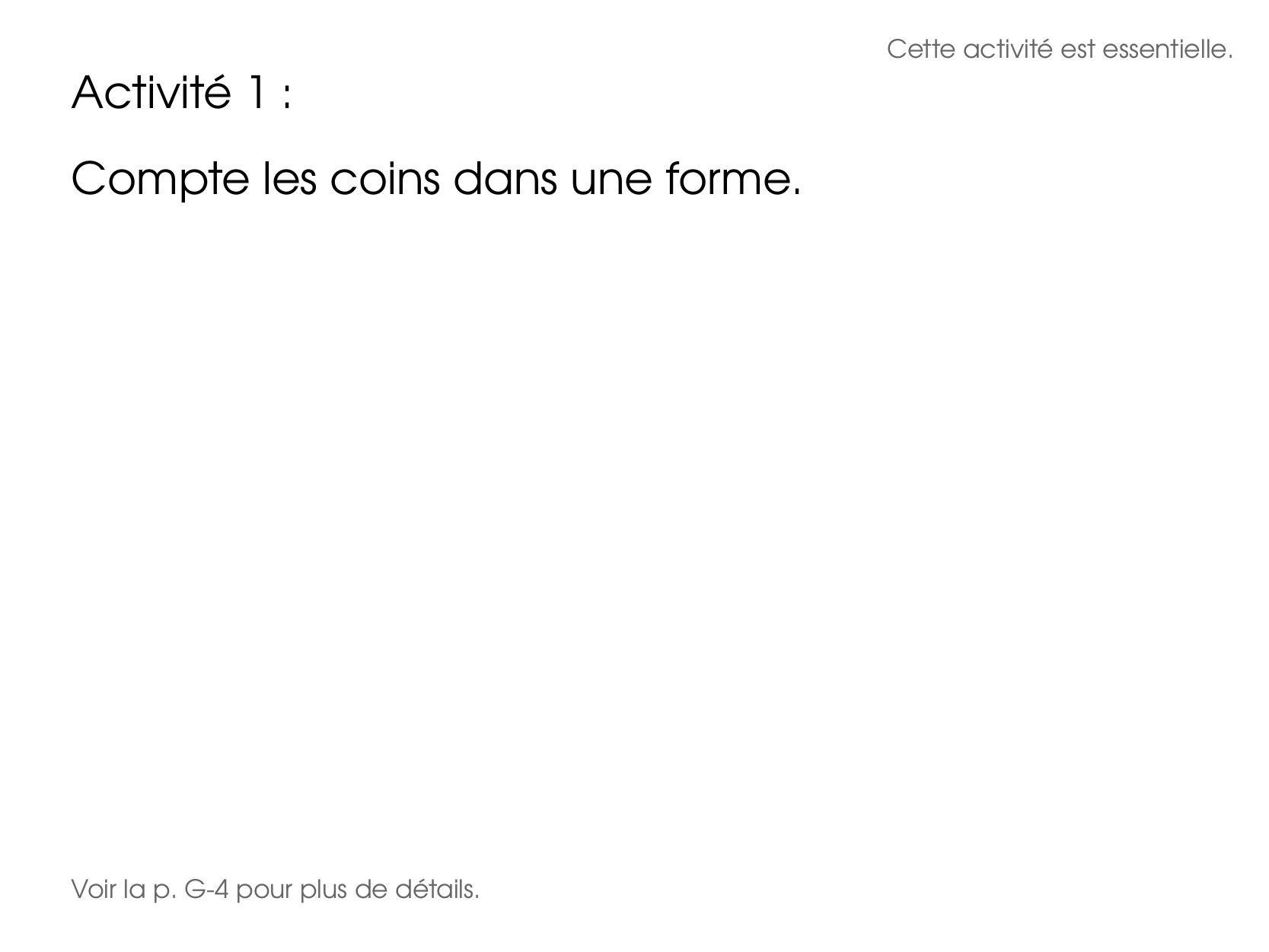

Cette activité est essentielle.
Activité 1 :
Compte les coins dans une forme.
Voir la p. G-4 pour plus de détails.